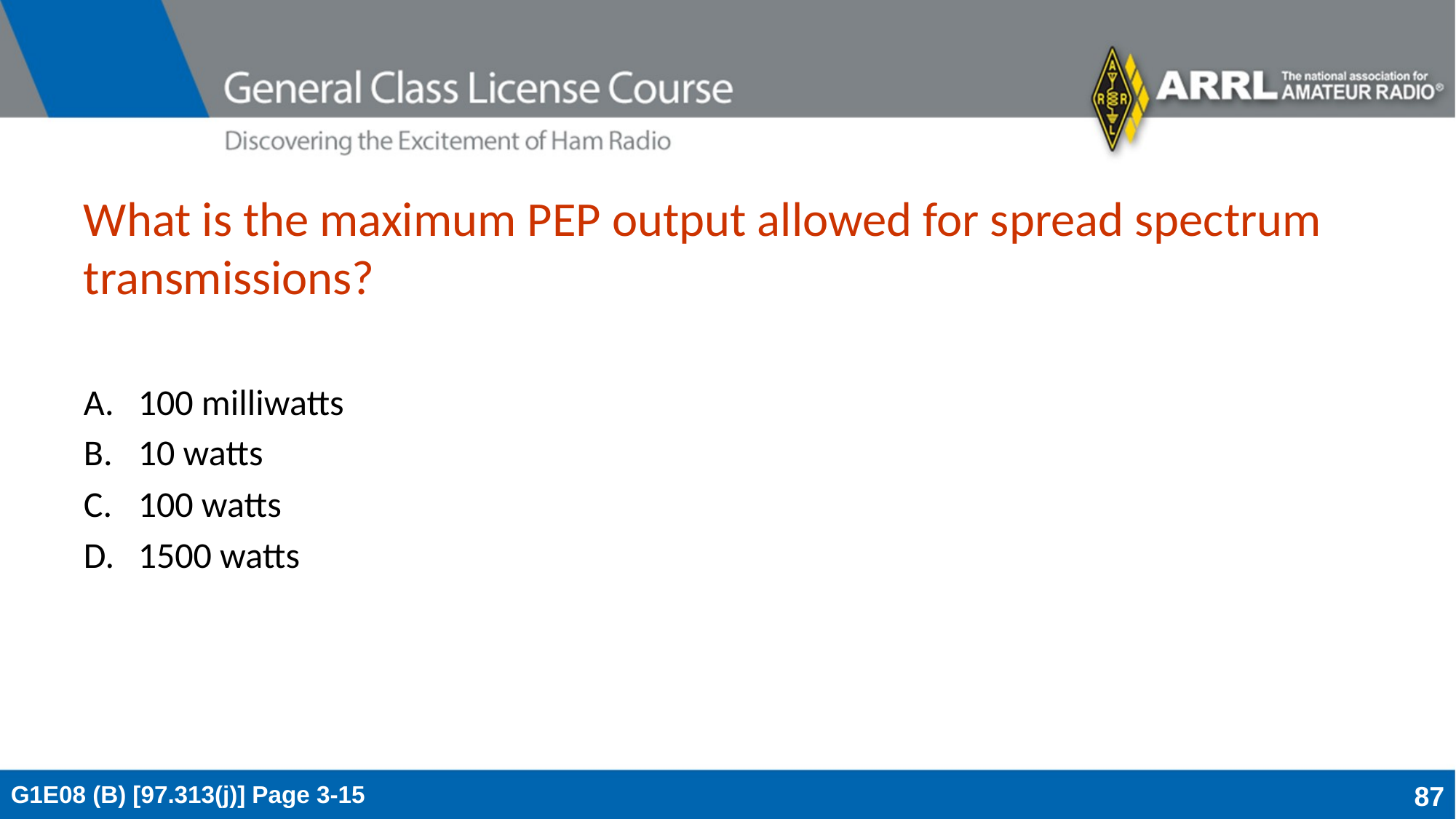

# What is the maximum PEP output allowed for spread spectrum transmissions?
100 milliwatts
10 watts
100 watts
1500 watts
G1E08 (B) [97.313(j)] Page 3-15
87